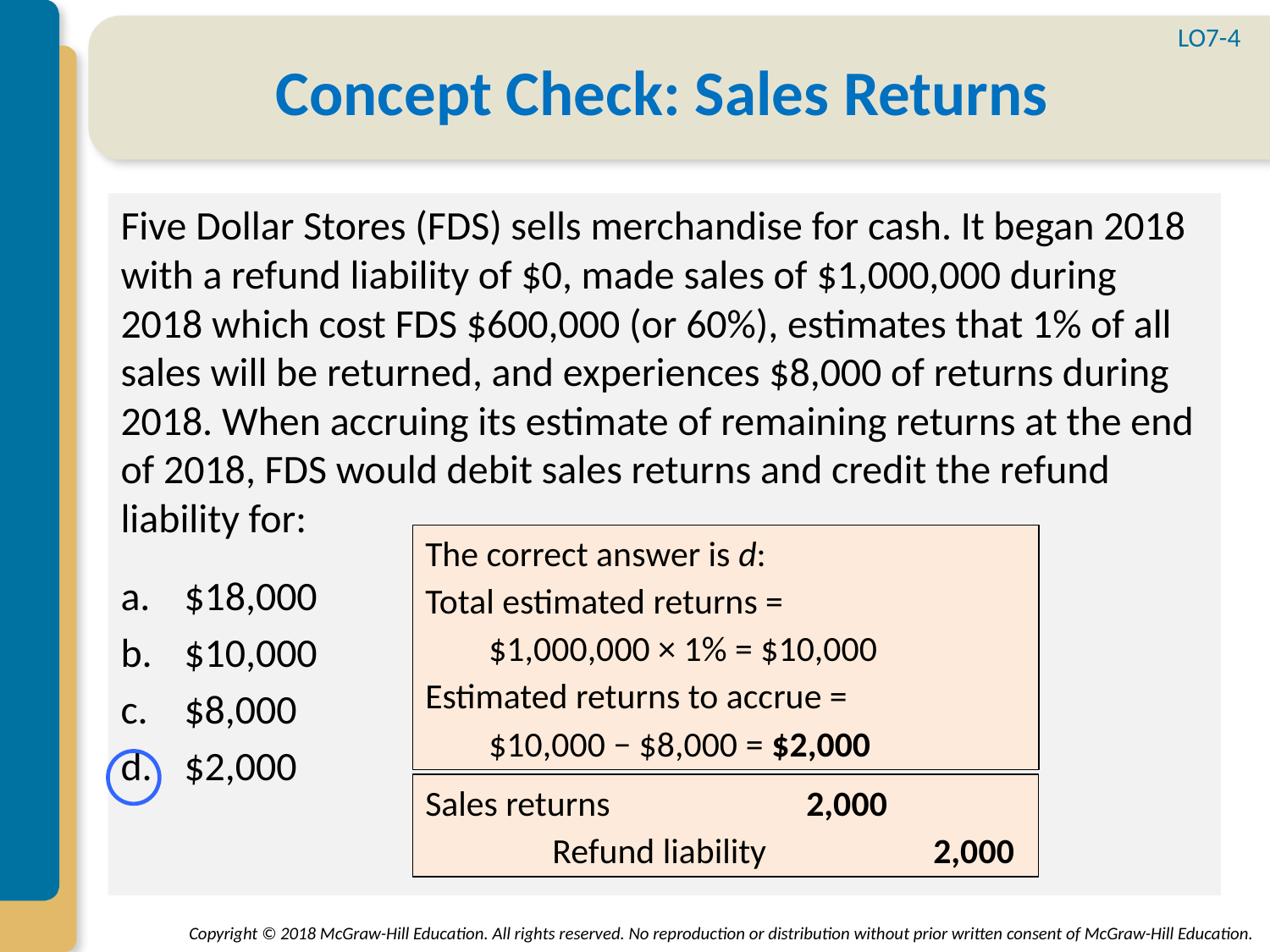

LO7-4
# Concept Check: Sales Returns
Five Dollar Stores (FDS) sells merchandise for cash. It began 2018 with a refund liability of $0, made sales of $1,000,000 during 2018 which cost FDS $600,000 (or 60%), estimates that 1% of all sales will be returned, and experiences $8,000 of returns during 2018. When accruing its estimate of remaining returns at the end of 2018, FDS would debit sales returns and credit the refund liability for:
$18,000
$10,000
$8,000
$2,000
The correct answer is d:
Total estimated returns =
	$1,000,000 × 1% = $10,000
Estimated returns to accrue =
	$10,000 − $8,000 = $2,000

Sales returns		2,000
	Refund liability		2,000